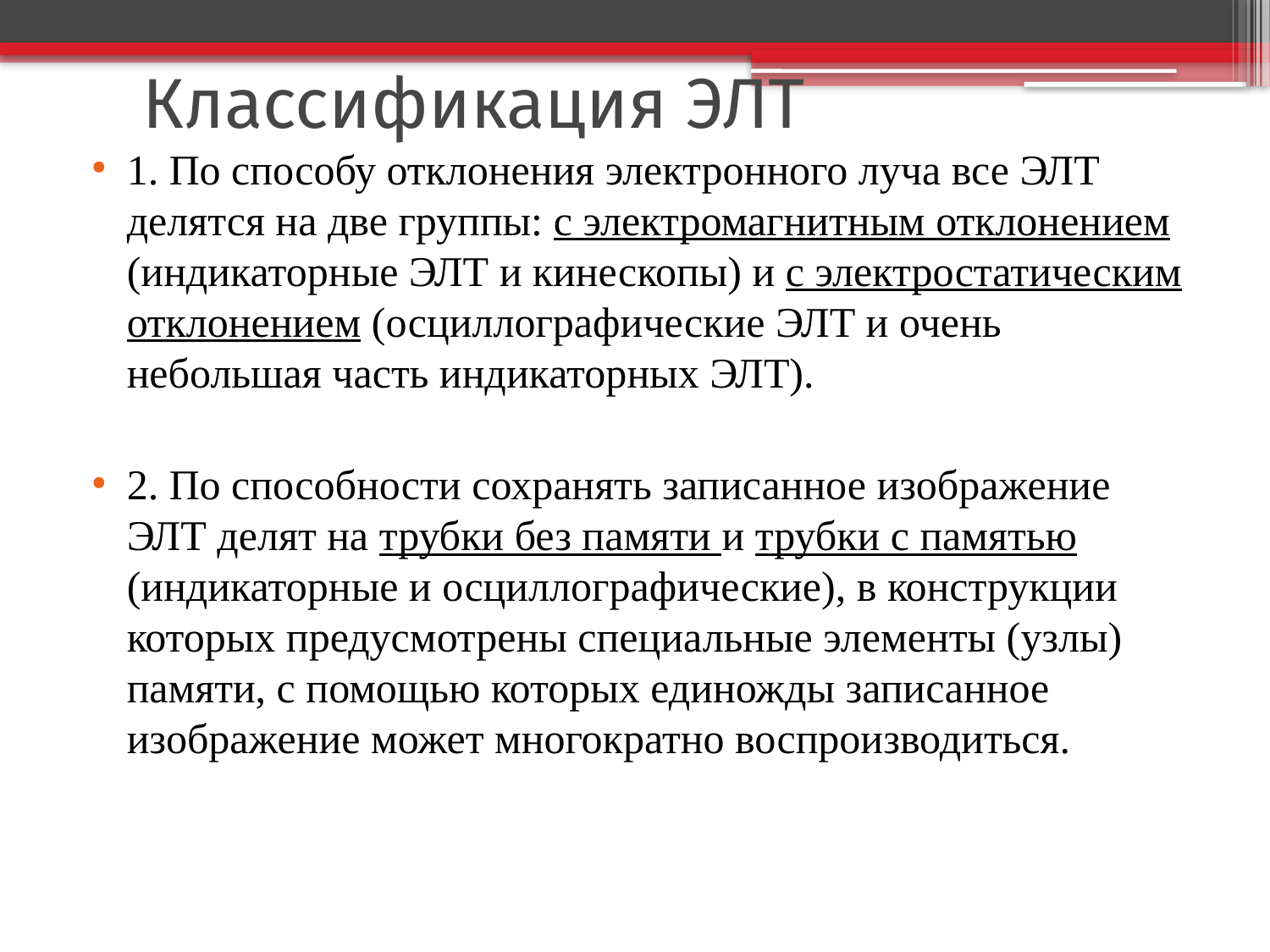

# Классификация ЭЛТ
1. По способу отклонения электронного луча все ЭЛТ делятся на две группы: с электромагнитным отклонением (индикаторные ЭЛТ и кинескопы) и с электростатическим отклонением (осциллографические ЭЛТ и очень небольшая часть индикаторных ЭЛТ).

2. По способности сохранять записанное изображение ЭЛТ делят на трубки без памяти и трубки с памятью (индикаторные и осциллографические), в конструкции которых предусмотрены специальные элементы (узлы) памяти, с помощью которых единожды записанное изображение может многократно воспроизводиться.